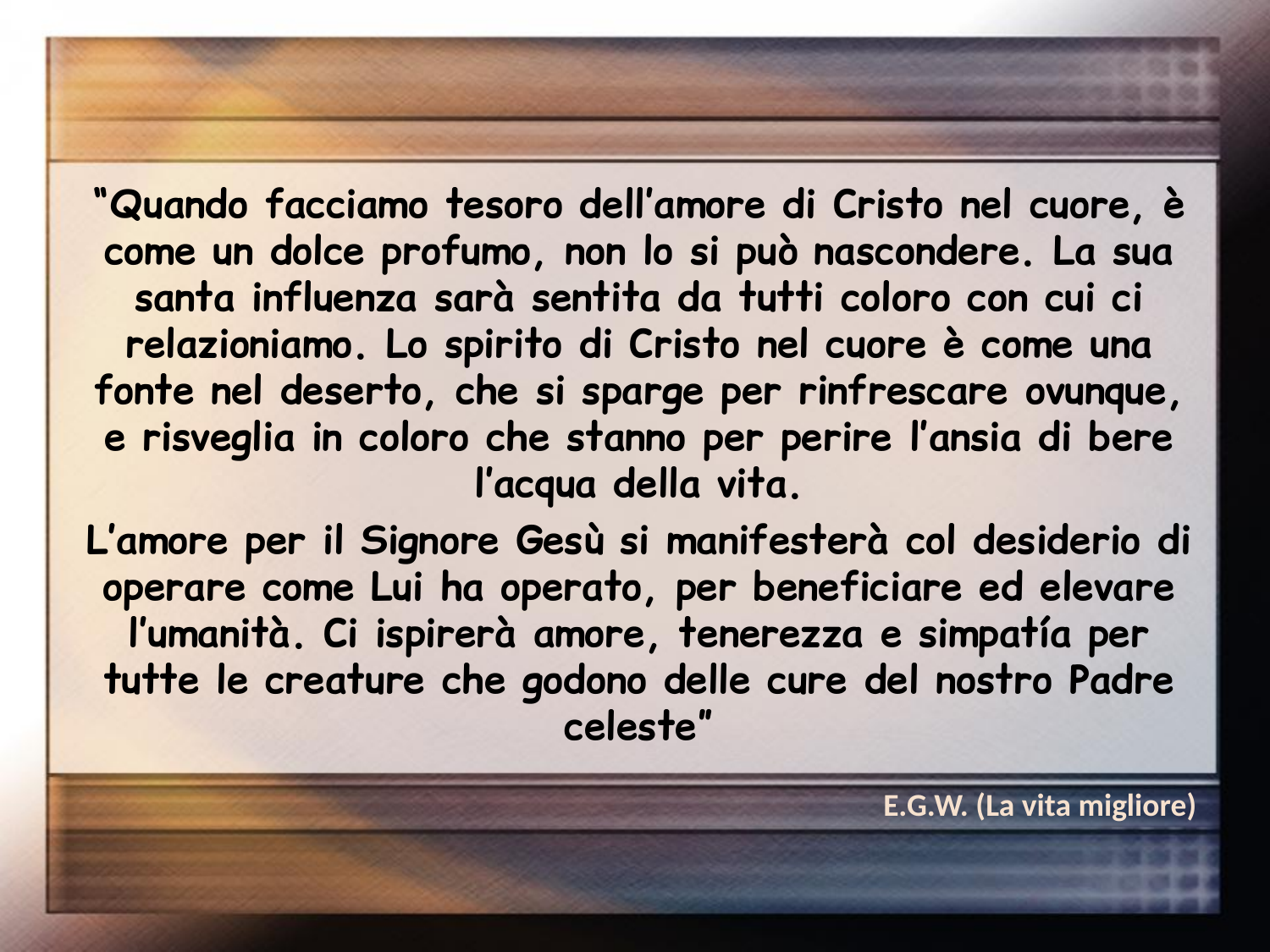

“Quando facciamo tesoro dell’amore di Cristo nel cuore, è come un dolce profumo, non lo si può nascondere. La sua santa influenza sarà sentita da tutti coloro con cui ci relazioniamo. Lo spirito di Cristo nel cuore è come una fonte nel deserto, che si sparge per rinfrescare ovunque, e risveglia in coloro che stanno per perire l’ansia di bere l’acqua della vita.
L’amore per il Signore Gesù si manifesterà col desiderio di operare come Lui ha operato, per beneficiare ed elevare l’umanità. Ci ispirerà amore, tenerezza e simpatía per tutte le creature che godono delle cure del nostro Padre celeste”
E.G.W. (La vita migliore)